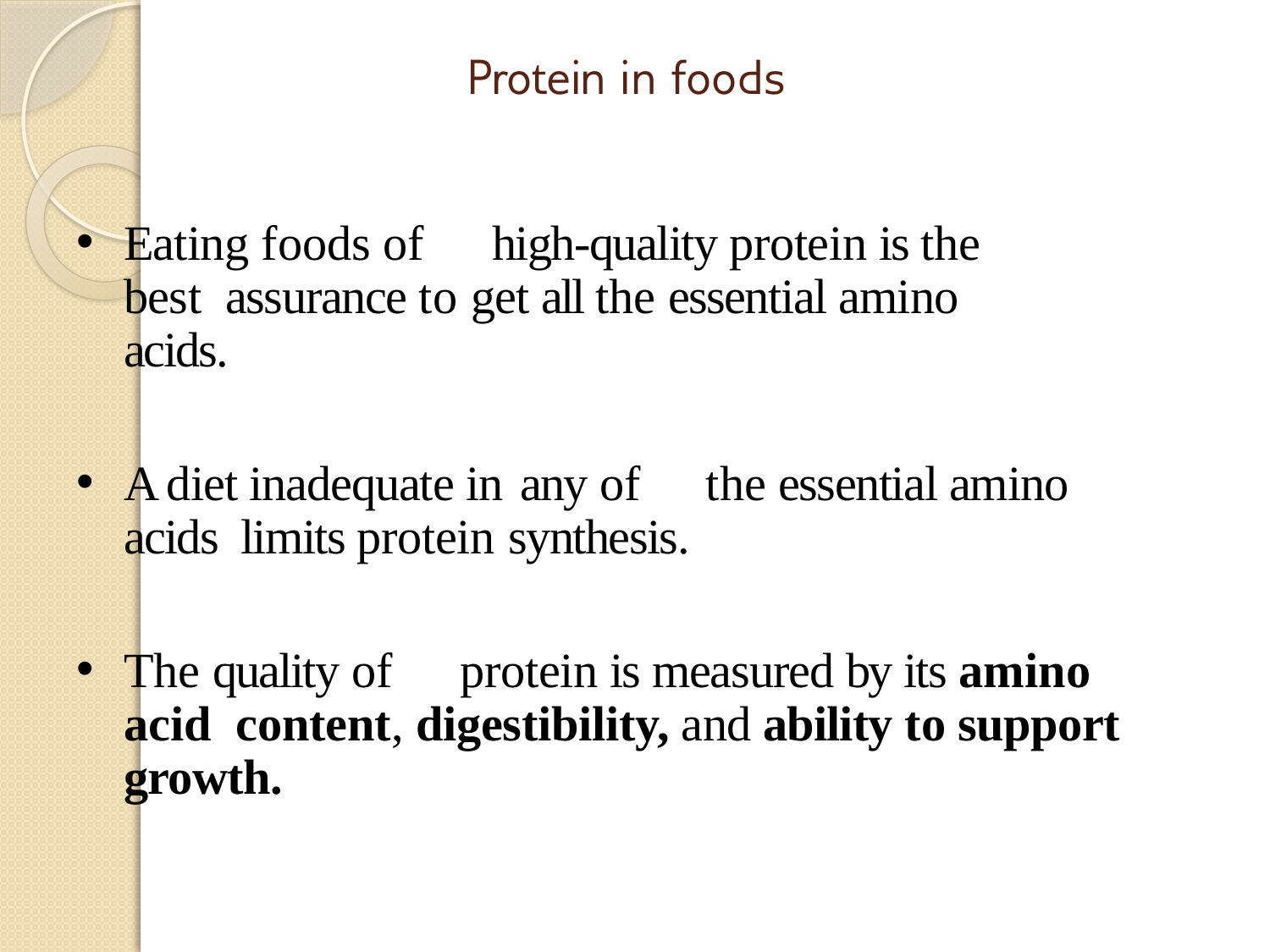

# Protein in foods
Eating foods of	high-quality protein is the best  assurance to get all the essential amino acids.

A diet inadequate in any of	the essential amino acids  limits protein synthesis.

The quality of	protein is measured by its amino acid  content, digestibility, and ability to support growth.